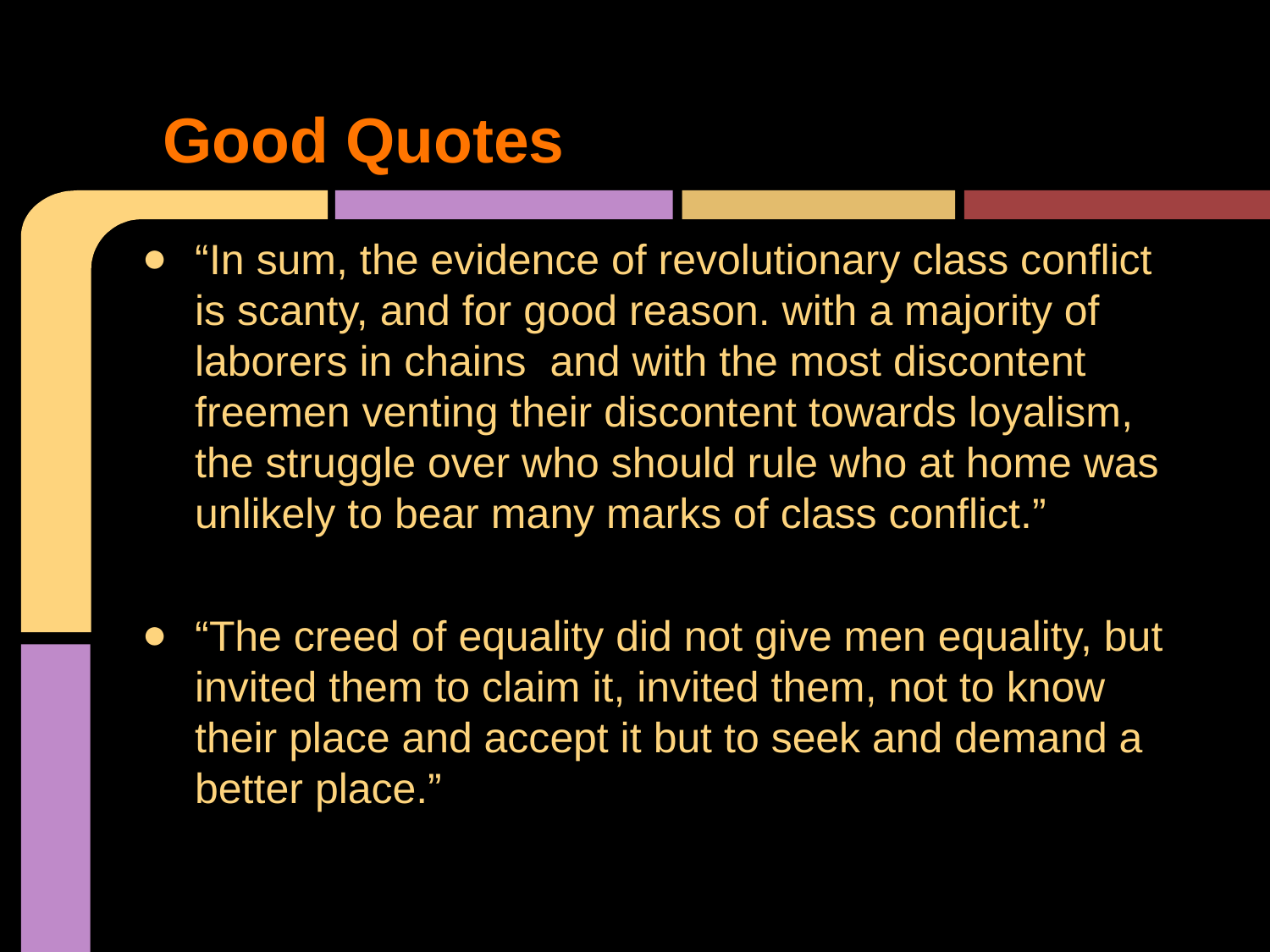

# Good Quotes
“In sum, the evidence of revolutionary class conflict is scanty, and for good reason. with a majority of laborers in chains  and with the most discontent freemen venting their discontent towards loyalism, the struggle over who should rule who at home was unlikely to bear many marks of class conflict.”

“The creed of equality did not give men equality, but invited them to claim it, invited them, not to know their place and accept it but to seek and demand a better place.”